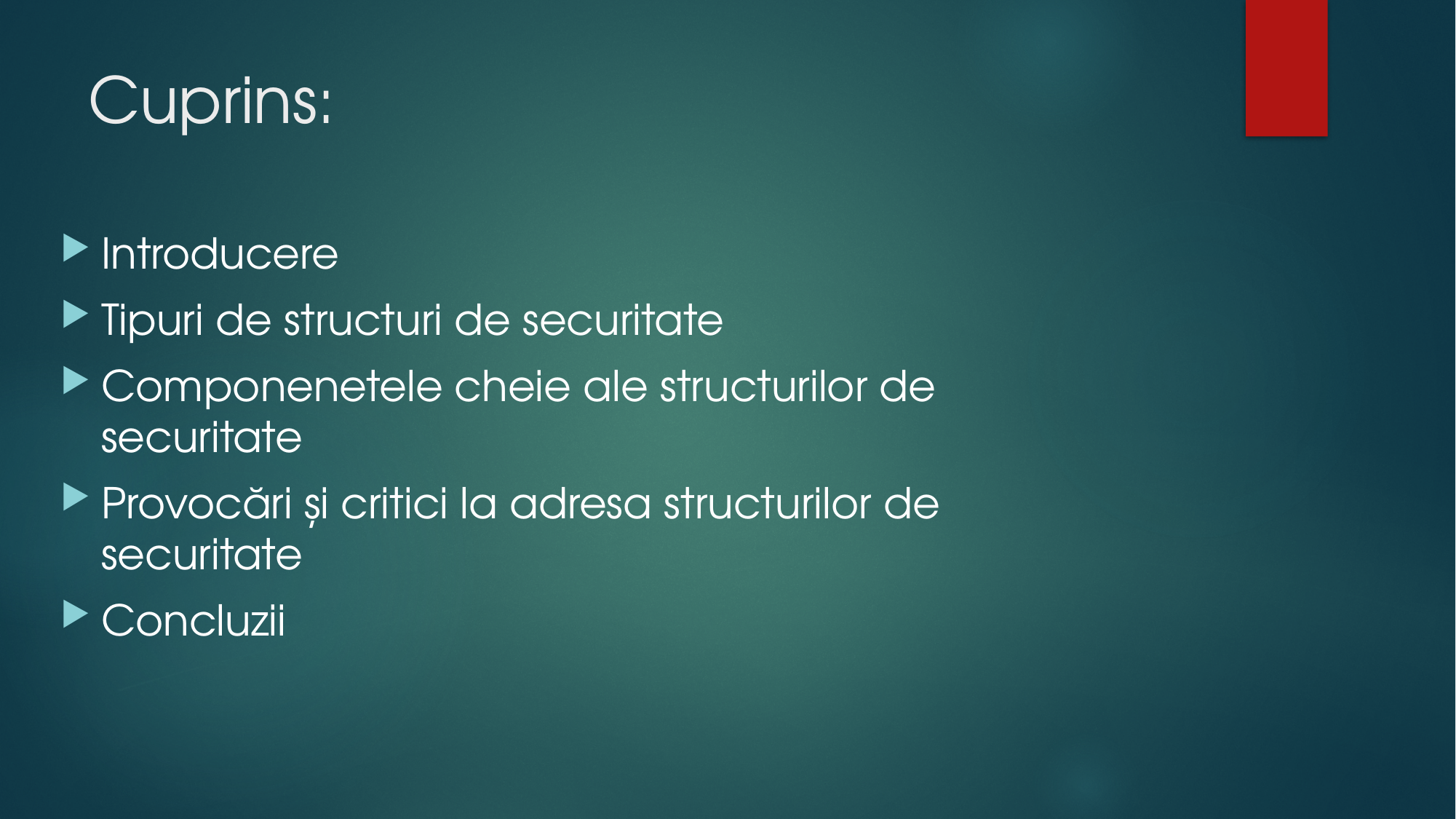

# Cuprins:
Introducere
Tipuri de structuri de securitate
Componenetele cheie ale structurilor de securitate
Provocări și critici la adresa structurilor de securitate
Concluzii